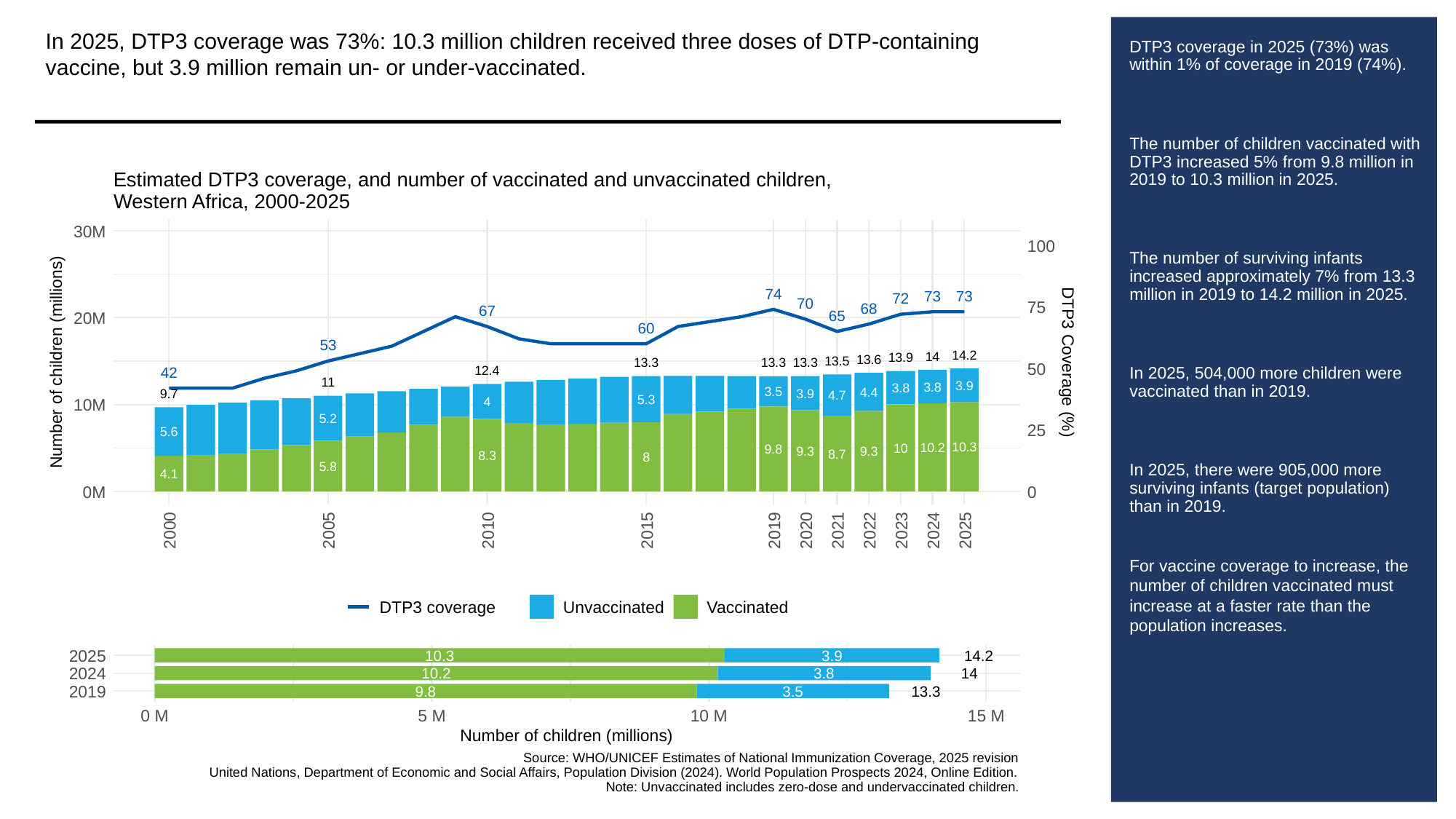

In 2025, DTP3 coverage was 73%: 10.3 million children received three doses of DTP-containing vaccine, but 3.9 million remain un- or under-vaccinated.
# DTP3 coverage in 2025 (73%) was within 1% of coverage in 2019 (74%).

The number of children vaccinated with DTP3 increased 5% from 9.8 million in 2019 to 10.3 million in 2025.

The number of surviving infants increased approximately 7% from 13.3 million in 2019 to 14.2 million in 2025.

In 2025, 504,000 more children were vaccinated than in 2019.

In 2025, there were 905,000 more surviving infants (target population) than in 2019.

For vaccine coverage to increase, the number of children vaccinated must increase at a faster rate than the population increases.

Estimated DTP3 coverage, and number of vaccinated and unvaccinated children,
Western Africa, 2000-2025

30M

100

74
73
73
72
70
75
68
67

65
20M

60
53
14.2
14
13.9
13.6
13.5
Number of children (millions)
DTP3 Coverage (%)
13.3
13.3
13.3

50
12.4
42

11

3.9

3.8
3.8

3.5
4.4
9.7
3.9

4.7

5.3

4

10M

5.2

25

5.6

10.3
10.2
10
9.8

9.3
9.3

8.7

8.3
8

5.8
4.1
0M
0

2000
2005
2010
2015
2019
2020
2021
2022
2023
2024
2025

DTP3 coverage
Unvaccinated
Vaccinated

2025
10.3
3.9
14.2

2024
10.2
3.8
14

2019
9.8
3.5
13.3

0 M
5 M
10 M
15 M
Number of children (millions)
Source: WHO/UNICEF Estimates of National Immunization Coverage, 2025 revision
United Nations, Department of Economic and Social Affairs, Population Division (2024). World Population Prospects 2024, Online Edition.
Note: Unvaccinated includes zero-dose and undervaccinated children.